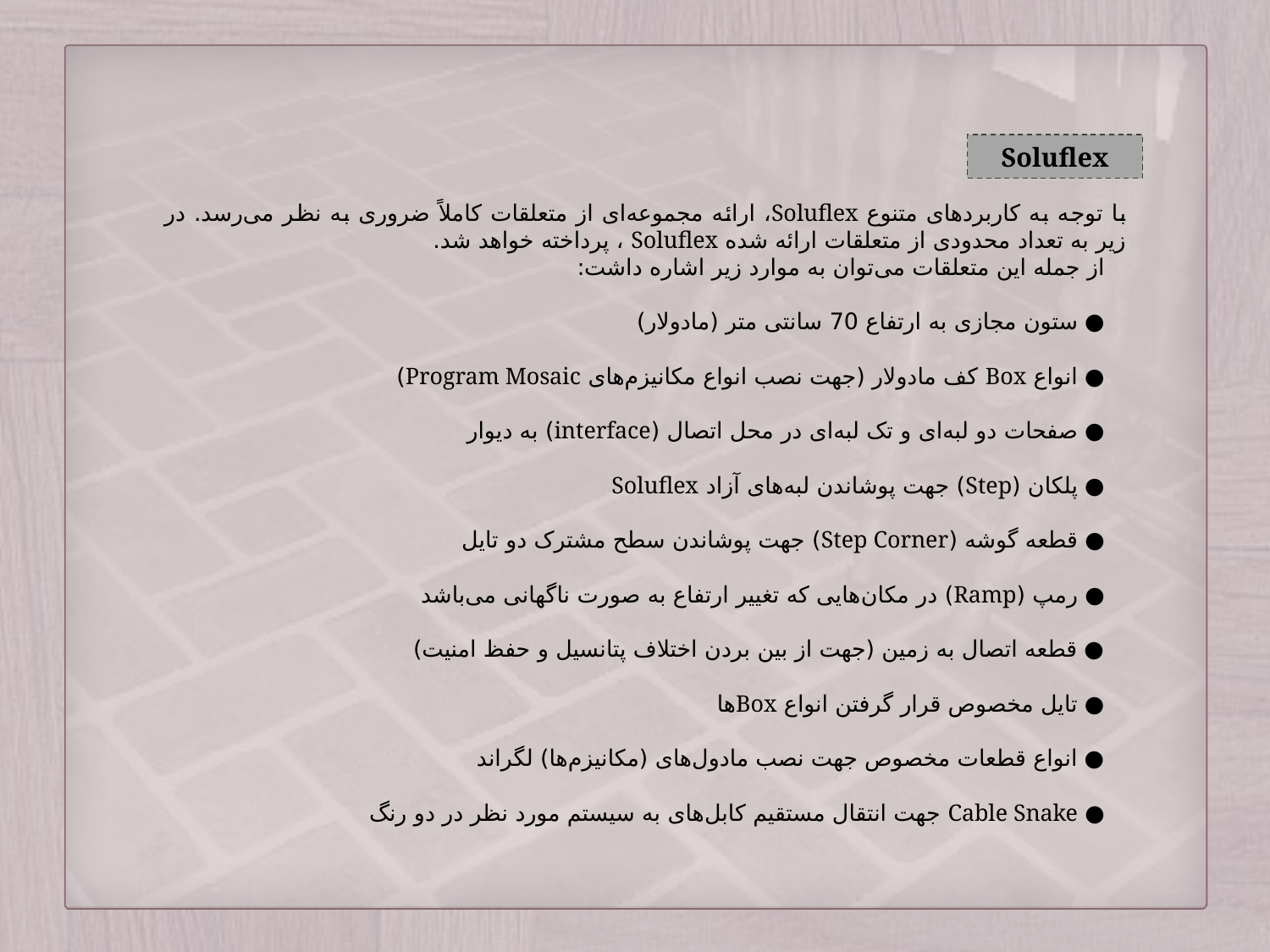

Soluflex
با توجه به کاربردهای متنوع Soluflex، ارائه مجموعه‌ای از متعلقات کاملاً ضروری به نظر می‌رسد. در زیر به تعداد محدودی از متعلقات ارائه شده Soluflex ، پرداخته خواهد شد.
   از جمله این متعلقات می‌توان به موارد زیر اشاره داشت:

   ● ستون مجازی به ارتفاع 70 سانتی متر (مادولار)
   ● انواع Box کف مادولار (جهت نصب انواع مکانیزم‌های Program Mosaic)
   ● صفحات دو لبه‌ای و تک لبه‌ای در محل اتصال (interface) به دیوار
   ● پلکان (Step) جهت پوشاندن لبه‌های آزاد Soluflex
   ● قطعه گوشه (Step Corner) جهت پوشاندن سطح مشترک دو تایل
   ● رمپ (Ramp) در مکان‌هایی که تغییر ارتفاع به صورت ناگهانی می‌باشد
   ● قطعه اتصال به زمین (جهت از بین بردن اختلاف پتانسیل و حفظ امنیت)
   ● تایل مخصوص قرار گرفتن انواع Boxها
   ● انواع قطعات مخصوص جهت نصب مادول‌های (مکانیزم‌ها) لگراند
   ● Cable Snake جهت انتقال مستقیم کابل‌های به سیستم مورد نظر در دو رنگ